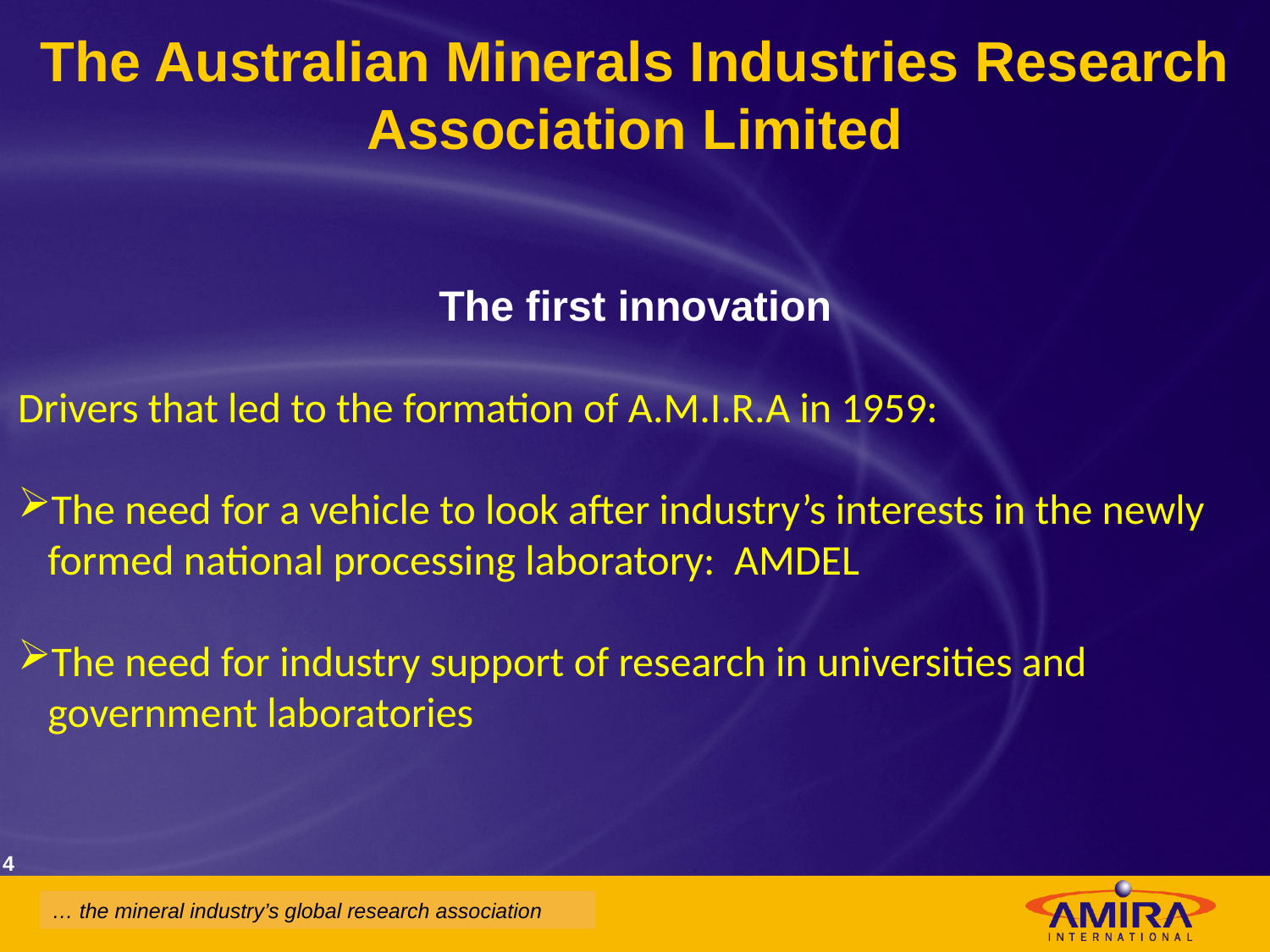

The Australian Minerals Industries Research Association Limited

The first innovation

Drivers that led to the formation of A.M.I.R.A in 1959:

The need for a vehicle to look after industry’s interests in the newly formed national processing laboratory:  AMDEL

The need for industry support of research in universities and government laboratories
4